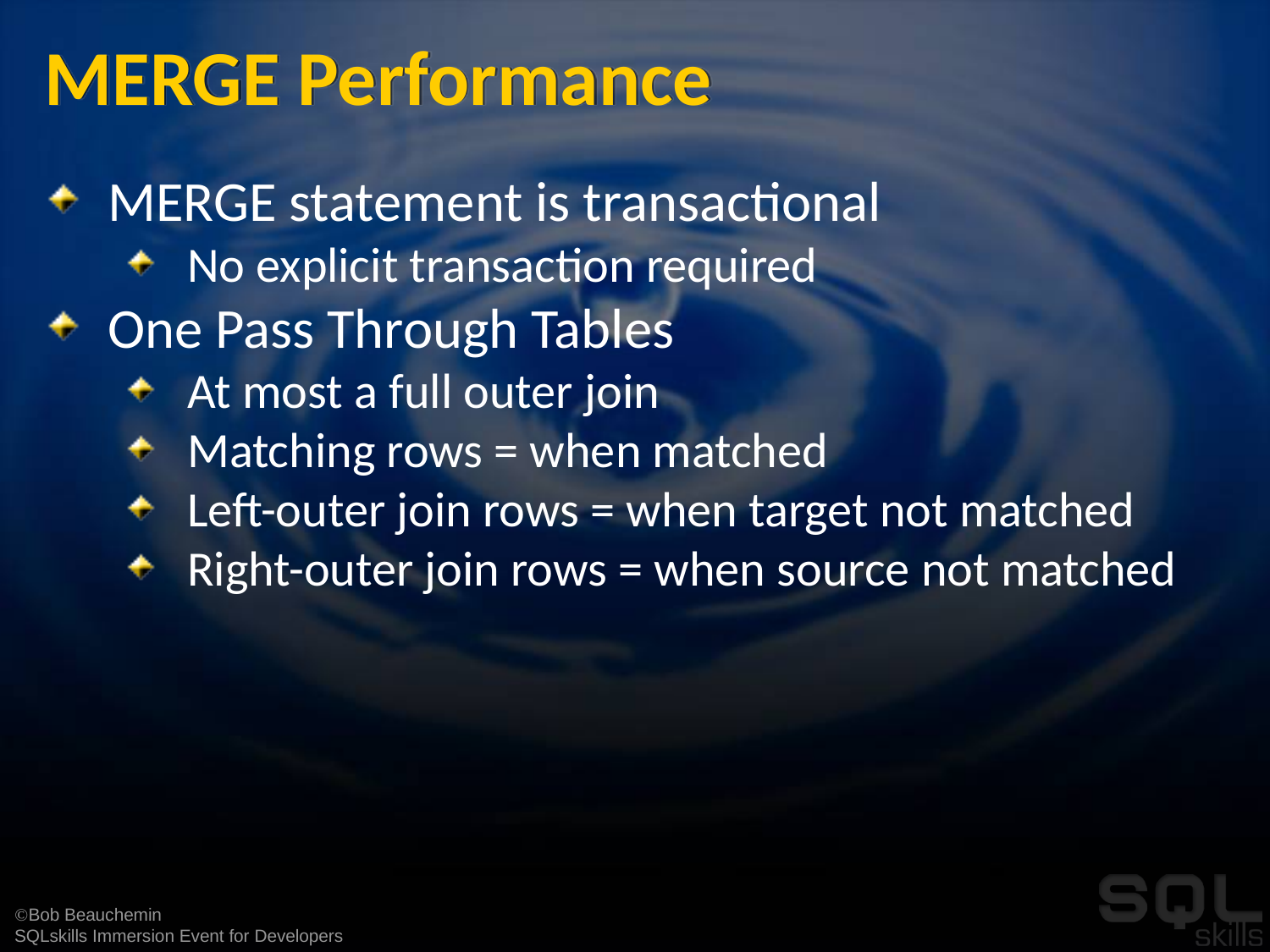

# MERGE Performance
MERGE statement is transactional
No explicit transaction required
One Pass Through Tables
At most a full outer join
Matching rows = when matched
Left-outer join rows = when target not matched
Right-outer join rows = when source not matched